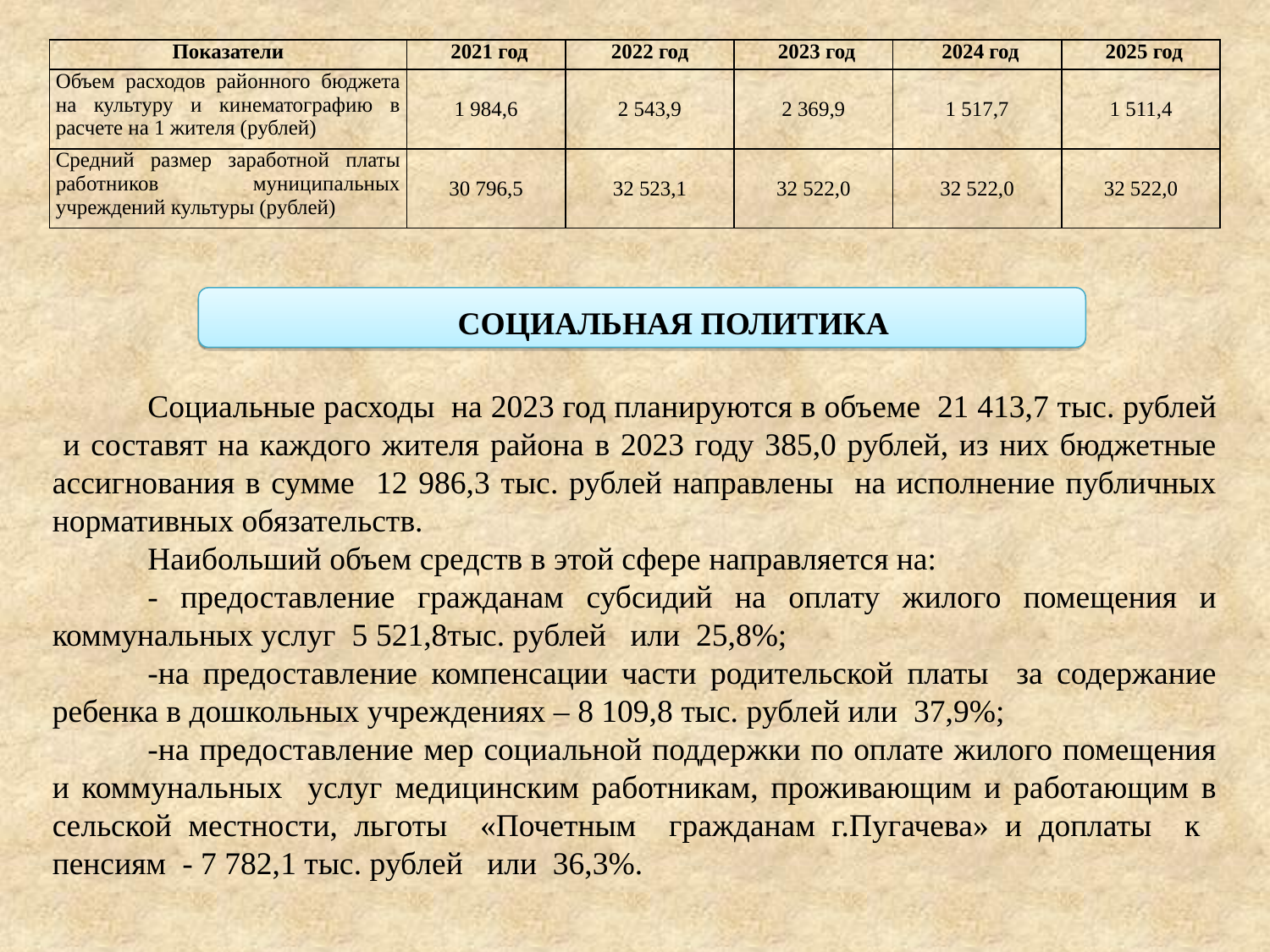

| Показатели | 2021 год | 2022 год | 2023 год | 2024 год | 2025 год |
| --- | --- | --- | --- | --- | --- |
| Объем расходов районного бюджета на культуру и кинематографию в расчете на 1 жителя (рублей) | 1 984,6 | 2 543,9 | 2 369,9 | 1 517,7 | 1 511,4 |
| Средний размер заработной платы работников муниципальных учреждений культуры (рублей) | 30 796,5 | 32 523,1 | 32 522,0 | 32 522,0 | 32 522,0 |

СОЦИАЛЬНАЯ ПОЛИТИКА

Социальные расходы  на 2023 год планируются в объеме  21 413,7 тыс. рублей  и составят на каждого жителя района в 2023 году 385,0 рублей, из них бюджетные ассигнования в сумме  12 986,3 тыс. рублей направлены  на исполнение публичных нормативных обязательств.
Наибольший объем средств в этой сфере направляется на:
- предоставление гражданам субсидий на оплату жилого помещения и коммунальных услуг  5 521,8тыс. рублей   или  25,8%;
-на предоставление компенсации части родительской платы  за содержание ребенка в дошкольных учреждениях – 8 109,8 тыс. рублей или  37,9%;
-на предоставление мер социальной поддержки по оплате жилого помещения и коммунальных  услуг медицинским работникам, проживающим и работающим в сельской местности, льготы  «Почетным  гражданам г.Пугачева» и доплаты  к  пенсиям  - 7 782,1 тыс. рублей   или  36,3%.